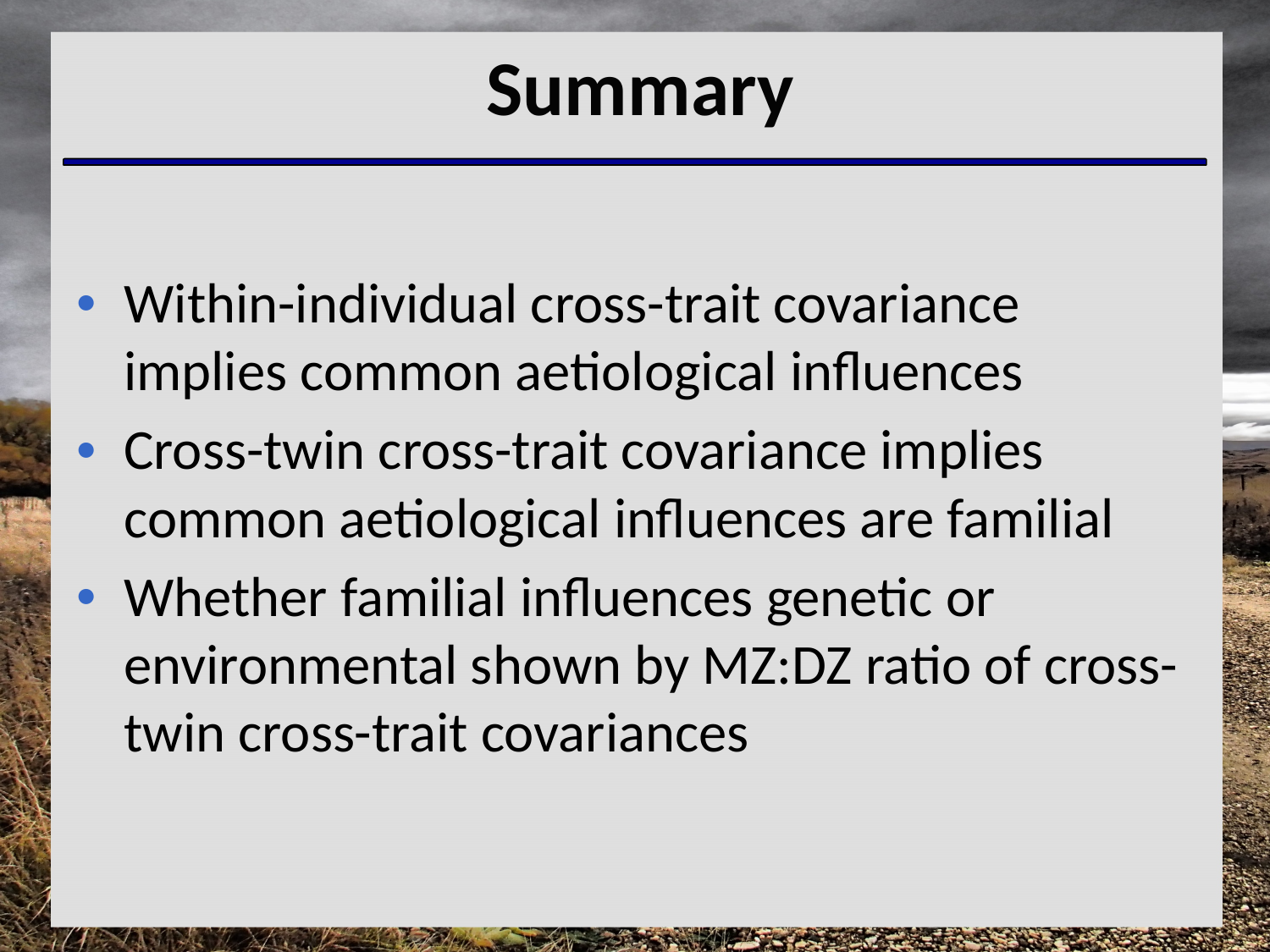

# Summary

Within-individual cross-trait covariance implies common aetiological influences
Cross-twin cross-trait covariance implies common aetiological influences are familial
Whether familial influences genetic or environmental shown by MZ:DZ ratio of cross-twin cross-trait covariances